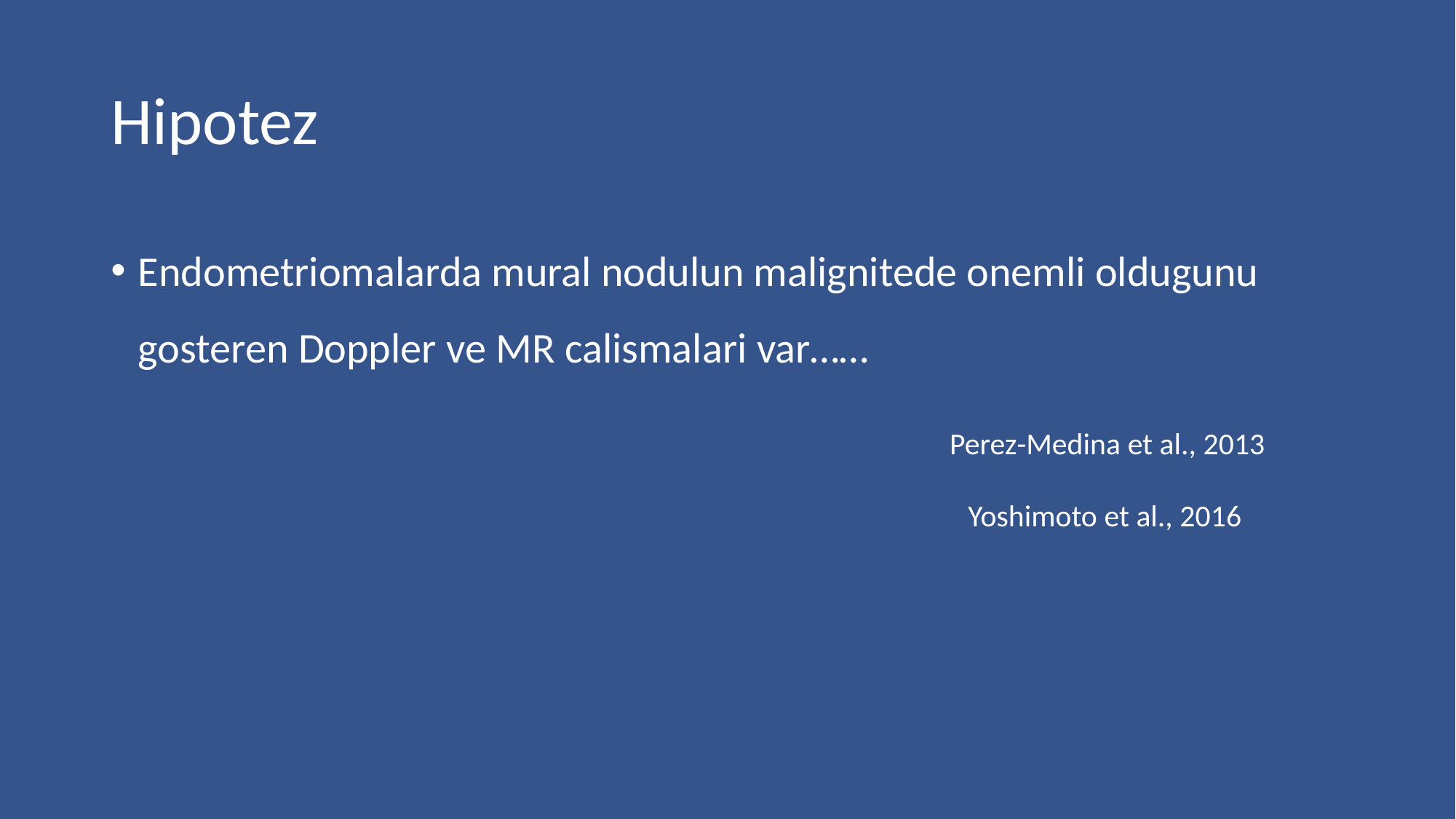

# Hipotez
Endometriomalarda mural nodulun malignitede onemli oldugunu gosteren Doppler ve MR calismalari var……
                                                                                       Perez-Medina et al., 2013
                                                                                                                            Yoshimoto et al., 2016